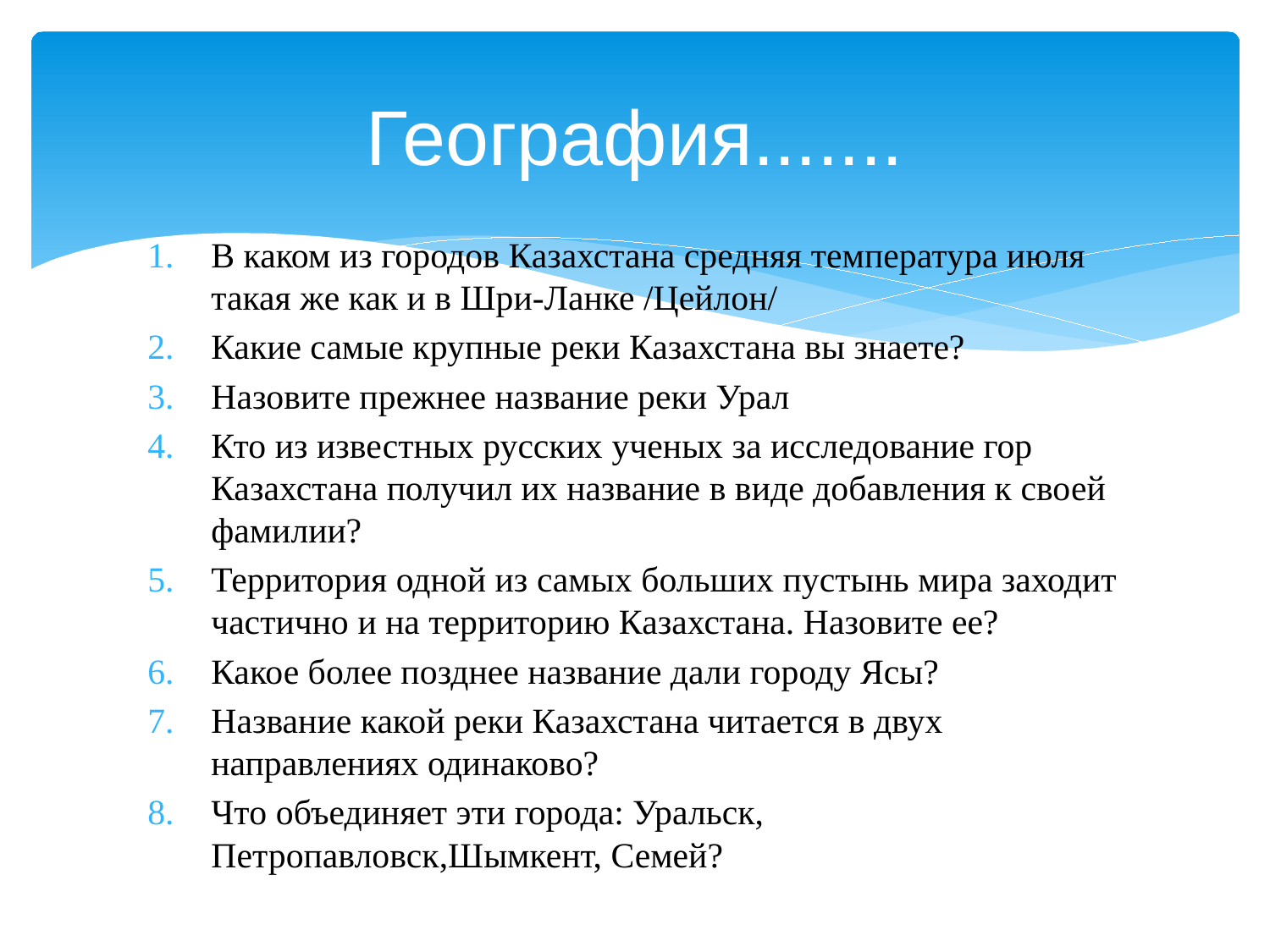

# География.......
В каком из городов Казахстана средняя температура июля такая же как и в Шри-Ланке /Цейлон/
Какие самые крупные реки Казахстана вы знаете?
Назовите прежнее название реки Урал
Кто из известных русских ученых за исследование гор Казахстана получил их название в виде добавления к своей фамилии?
Территория одной из самых больших пустынь мира заходит частично и на территорию Казахстана. Назовите ее?
Какое более позднее название дали городу Ясы?
Название какой реки Казахстана читается в двух направлениях одинаково?
Что объединяет эти города: Уральск, Петропавловск,Шымкент, Семей?